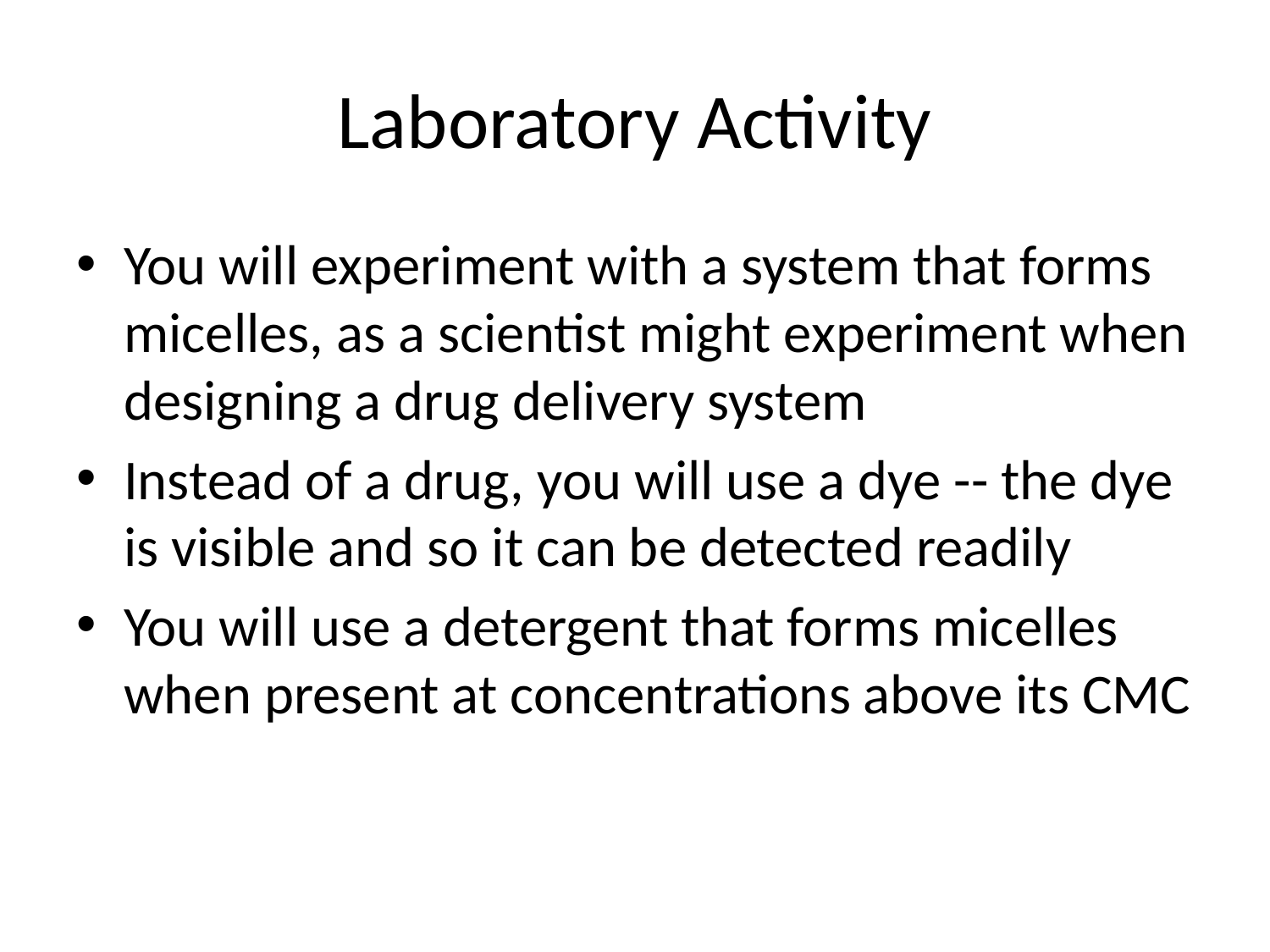

# Laboratory Activity
You will experiment with a system that forms micelles, as a scientist might experiment when designing a drug delivery system
Instead of a drug, you will use a dye -- the dye is visible and so it can be detected readily
You will use a detergent that forms micelles when present at concentrations above its CMC